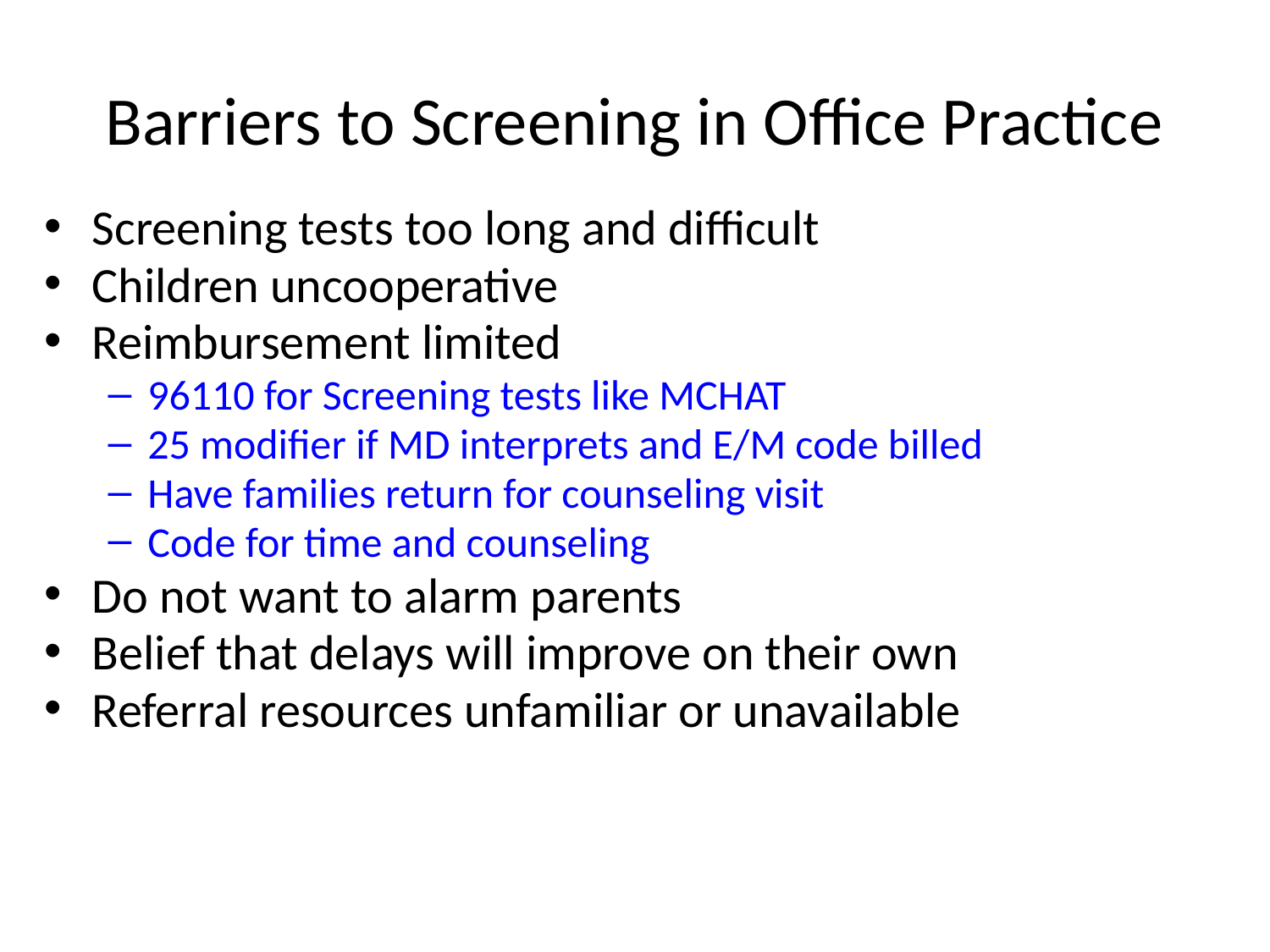

# Barriers to Screening in Office Practice
Screening tests too long and difficult
Children uncooperative
Reimbursement limited
96110 for Screening tests like MCHAT
25 modifier if MD interprets and E/M code billed
Have families return for counseling visit
Code for time and counseling
Do not want to alarm parents
Belief that delays will improve on their own
Referral resources unfamiliar or unavailable